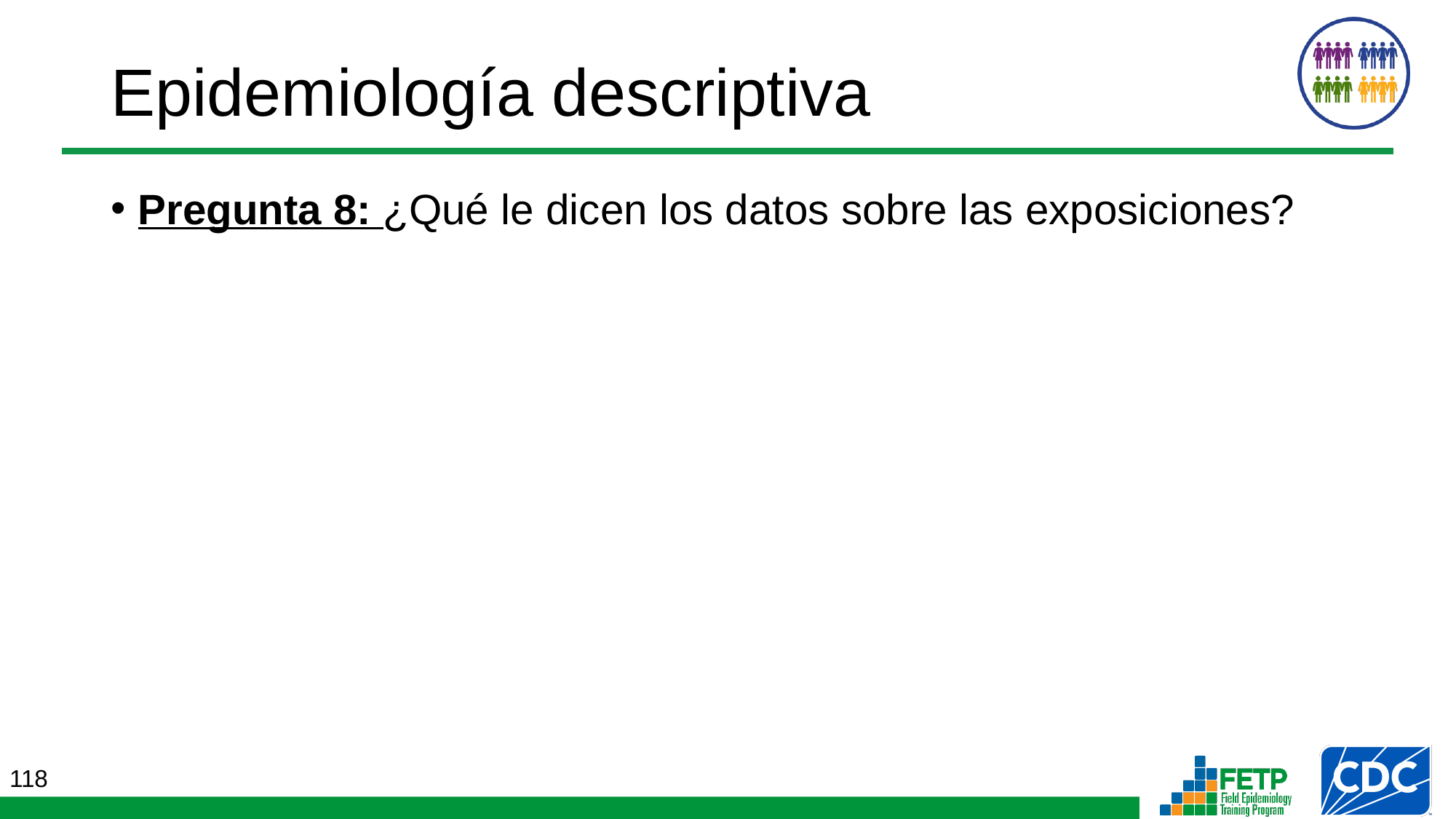

Epidemiología descriptiva
Pregunta 8: ¿Qué le dicen los datos sobre las exposiciones?